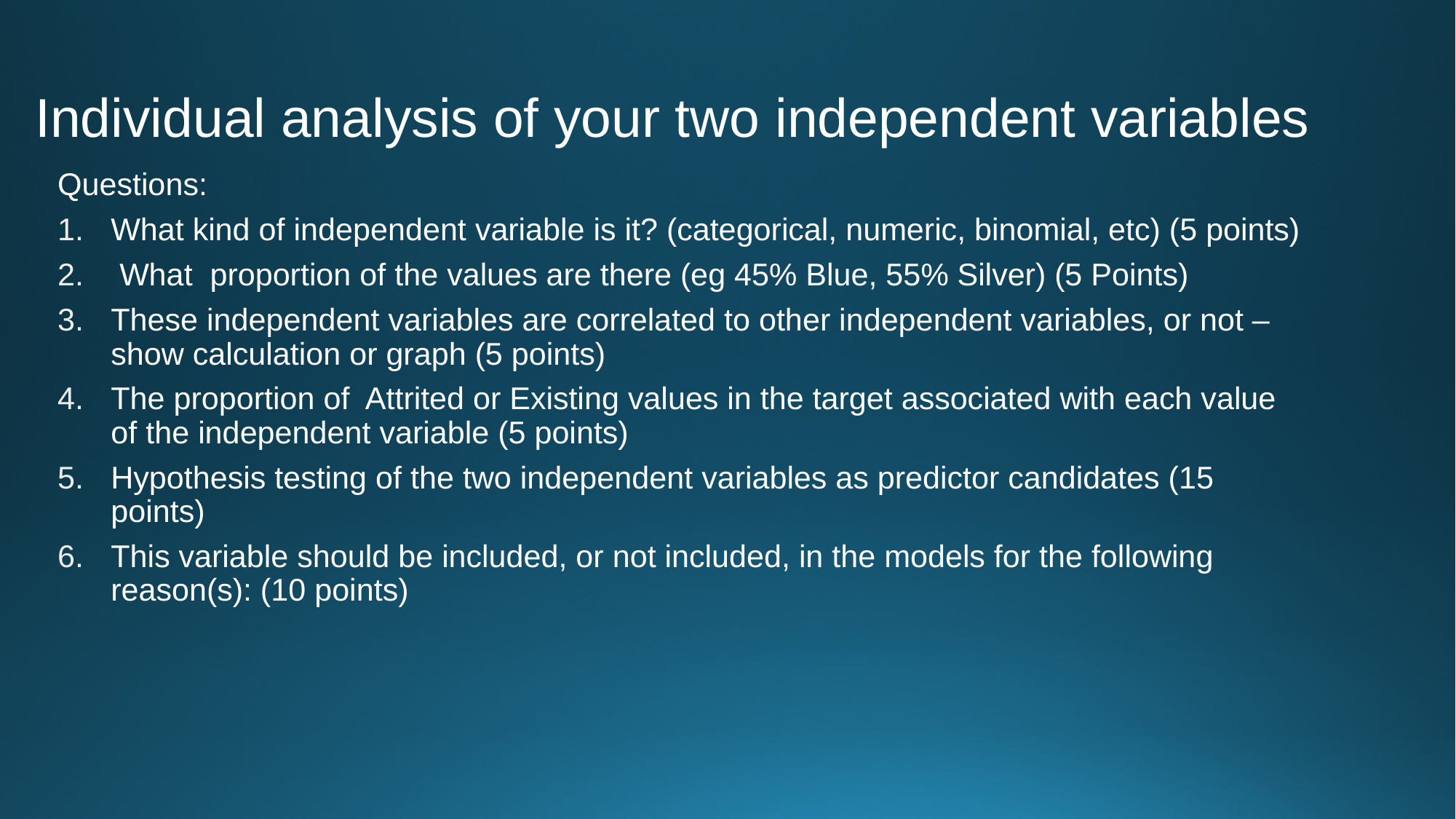

# Individual analysis of your two independent variables
Questions:
What kind of independent variable is it? (categorical, numeric, binomial, etc) (5 points)
 What  proportion of the values are there (eg 45% Blue, 55% Silver) (5 Points)
These independent variables are correlated to other independent variables, or not –  show calculation or graph (5 points)
The proportion of  Attrited or Existing values in the target associated with each value of the independent variable (5 points)
Hypothesis testing of the two independent variables as predictor candidates (15 points)
This variable should be included, or not included, in the models for the following reason(s): (10 points)